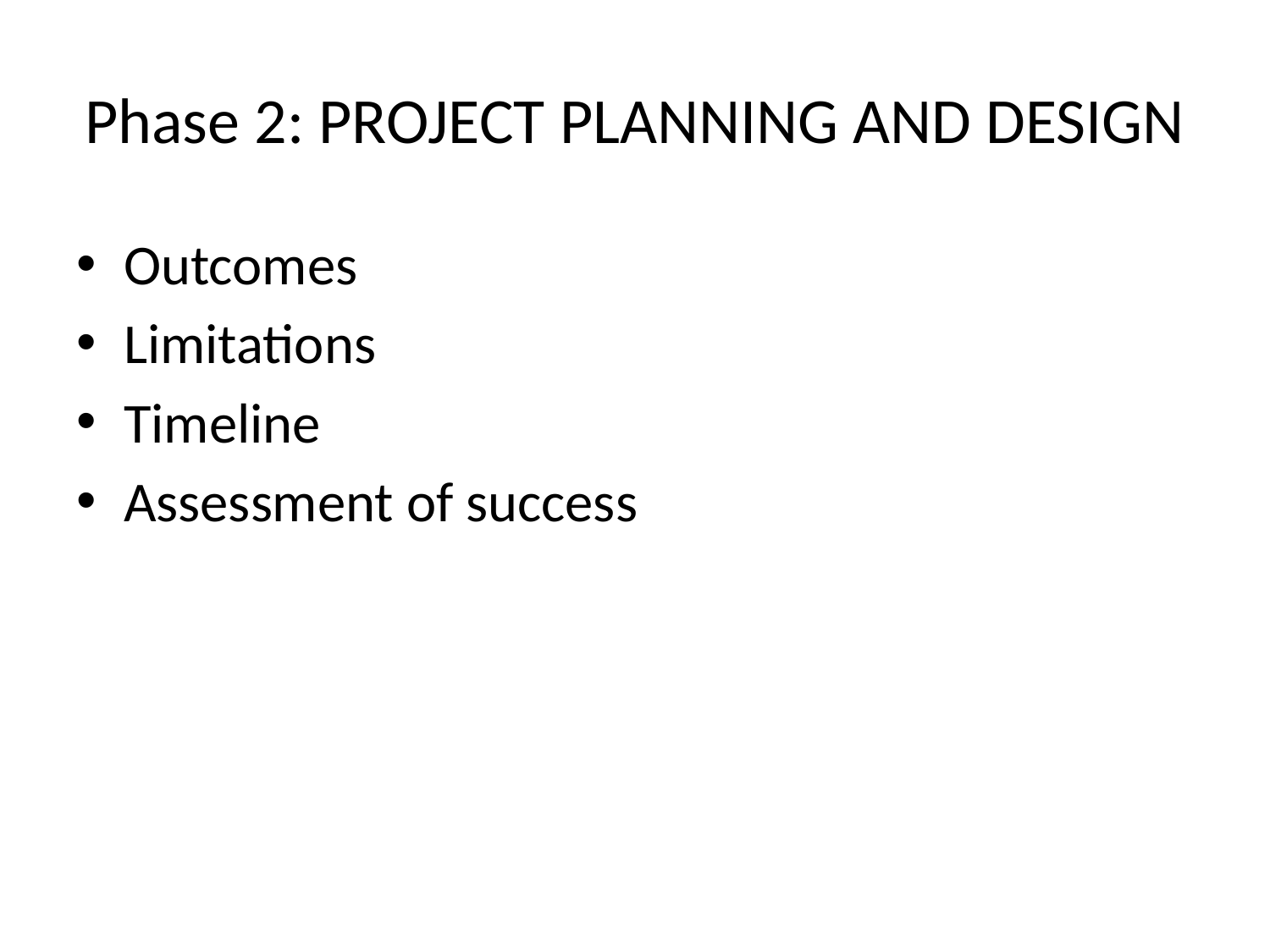

# Phase 2: PROJECT PLANNING AND DESIGN
Outcomes
Limitations
Timeline
Assessment of success